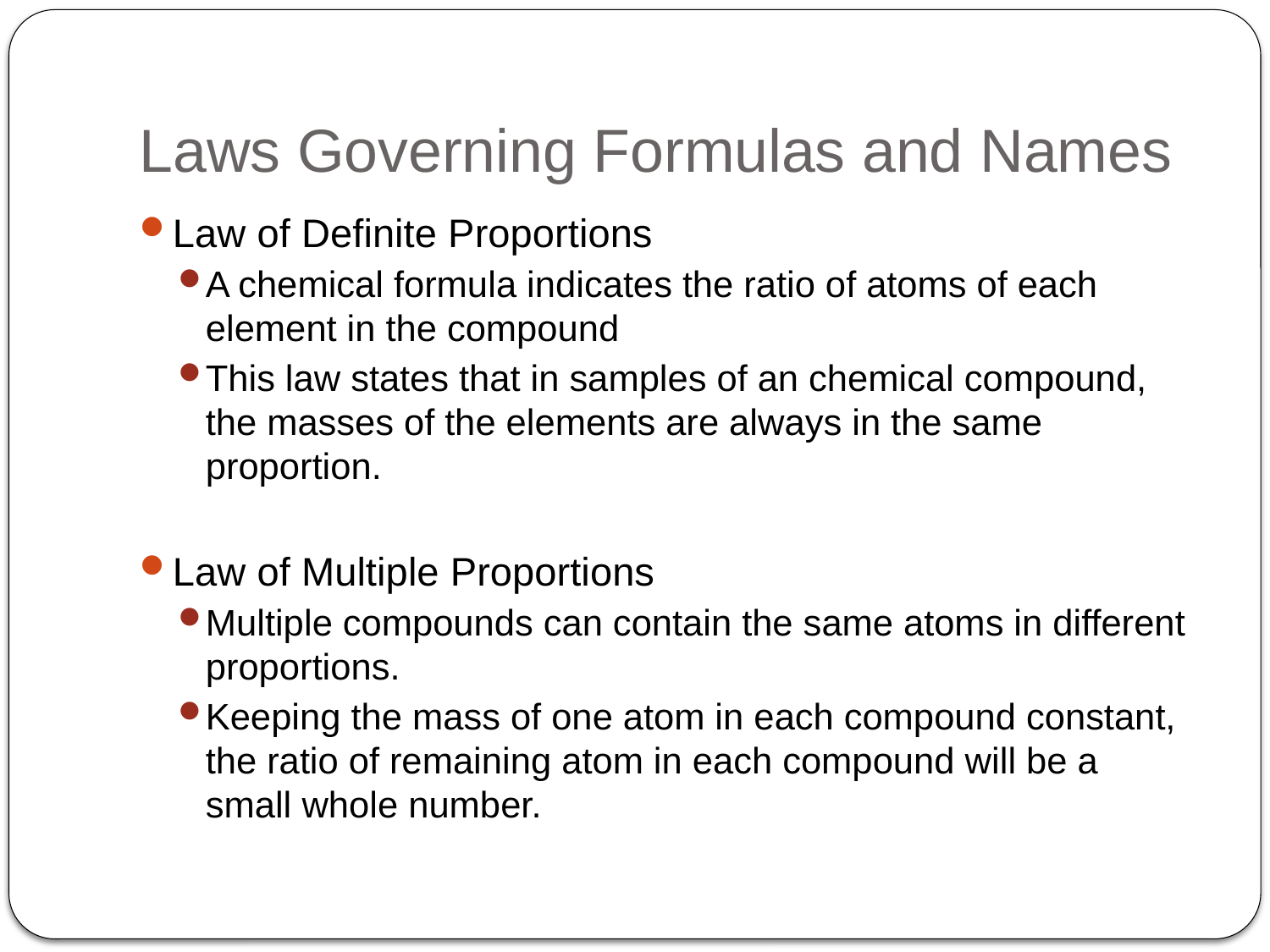

# Laws Governing Formulas and Names
Law of Definite Proportions
A chemical formula indicates the ratio of atoms of each element in the compound
This law states that in samples of an chemical compound, the masses of the elements are always in the same proportion.

Law of Multiple Proportions
Multiple compounds can contain the same atoms in different proportions.
Keeping the mass of one atom in each compound constant, the ratio of remaining atom in each compound will be a small whole number.